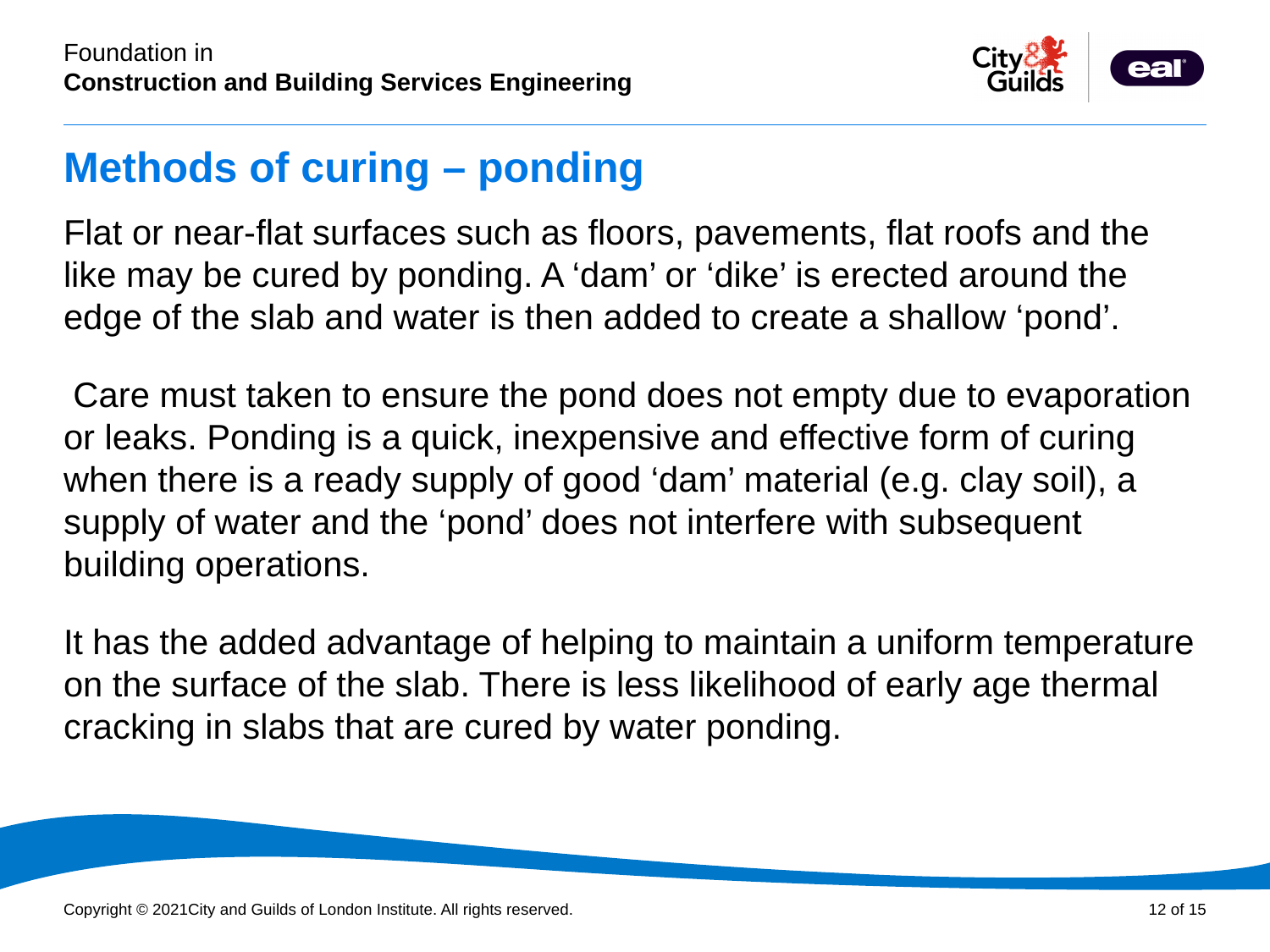

# Methods of curing – ponding
Flat or near-flat surfaces such as floors, pavements, flat roofs and the like may be cured by ponding. A ‘dam’ or ‘dike’ is erected around the edge of the slab and water is then added to create a shallow ‘pond’.
 Care must taken to ensure the pond does not empty due to evaporation or leaks. Ponding is a quick, inexpensive and effective form of curing when there is a ready supply of good ‘dam’ material (e.g. clay soil), a supply of water and the ‘pond’ does not interfere with subsequent building operations.
It has the added advantage of helping to maintain a uniform temperature on the surface of the slab. There is less likelihood of early age thermal cracking in slabs that are cured by water ponding.